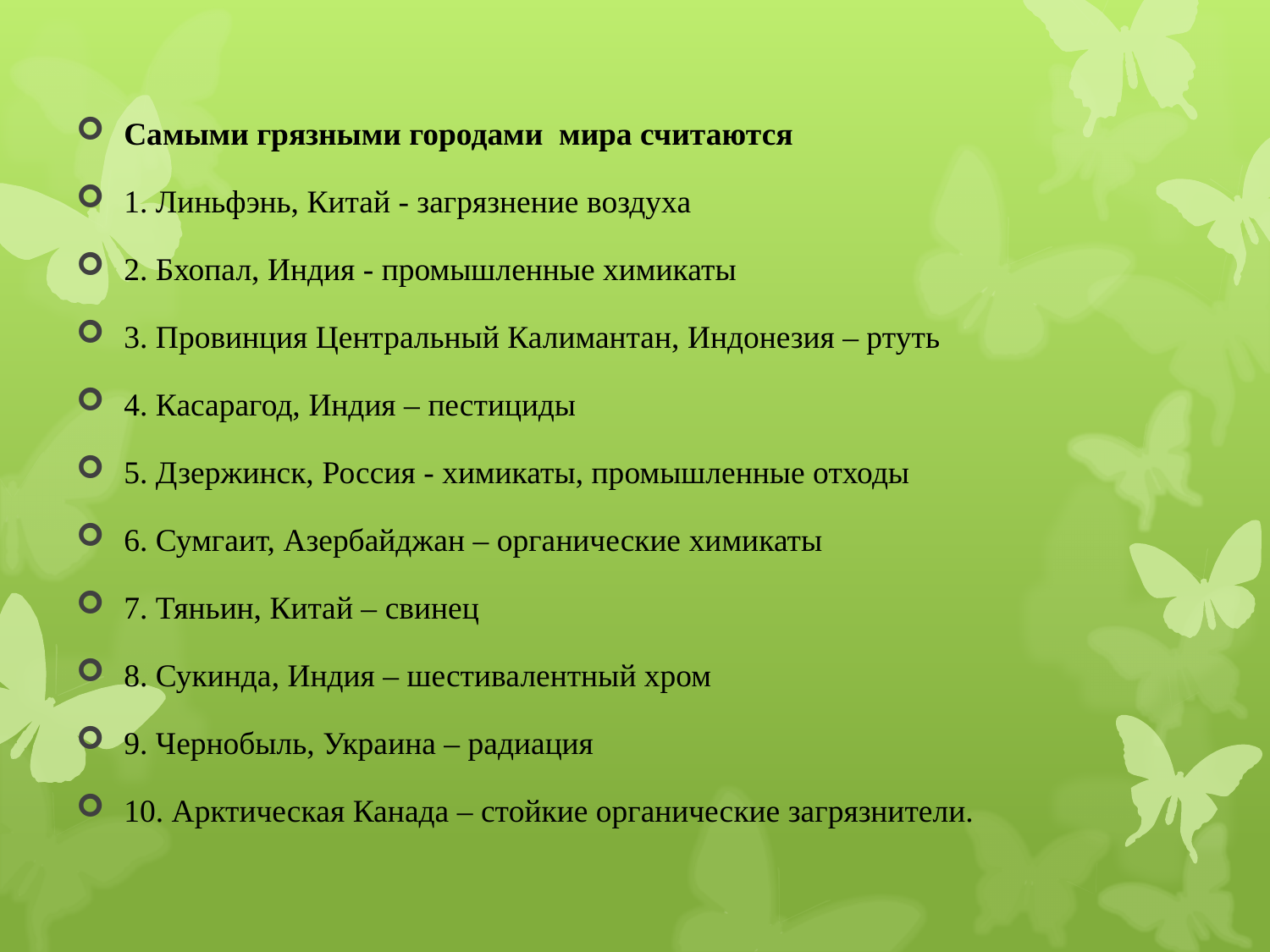

Самыми грязными городами  мира считаются
1. Линьфэнь, Китай - загрязнение воздуха
2. Бхопал, Индия - промышленные химикаты
3. Провинция Центральный Калимантан, Индонезия – ртуть
4. Касарагод, Индия – пестициды
5. Дзержинск, Россия - химикаты, промышленные отходы
6. Сумгаит, Азербайджан – органические химикаты
7. Тяньин, Китай – свинец
8. Сукинда, Индия – шестивалентный хром
9. Чернобыль, Украина – радиация
10. Арктическая Канада – стойкие органические загрязнители.